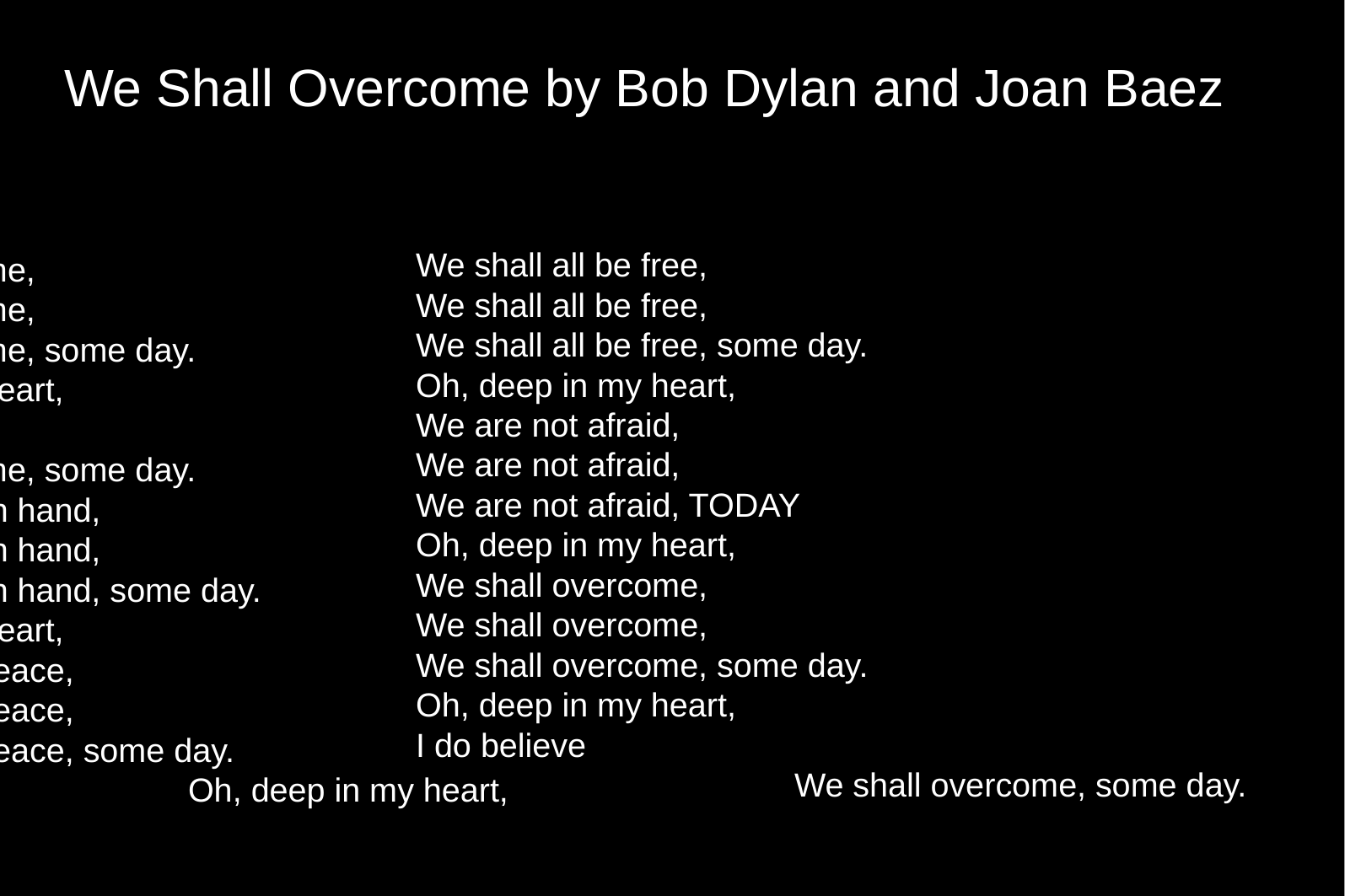

We Shall Overcome by Bob Dylan and Joan Baez

We shall all be free,
We shall all be free,
We shall all be free, some day.
Oh, deep in my heart,
We are not afraid,
We are not afraid,
We are not afraid, TODAY
Oh, deep in my heart,
We shall overcome,
We shall overcome,
We shall overcome, some day.
Oh, deep in my heart,
I do believe
We shall overcome, some day.
We shall overcome,
We shall overcome,
We shall overcome, some day.
Oh, deep in my heart,
I do believe
We shall overcome, some day.
We'll walk hand in hand,
We'll walk hand in hand,
We'll walk hand in hand, some day.
Oh, deep in my heart,
We shall live in peace,
We shall live in peace,
We shall live in peace, some day.
Oh, deep in my heart,